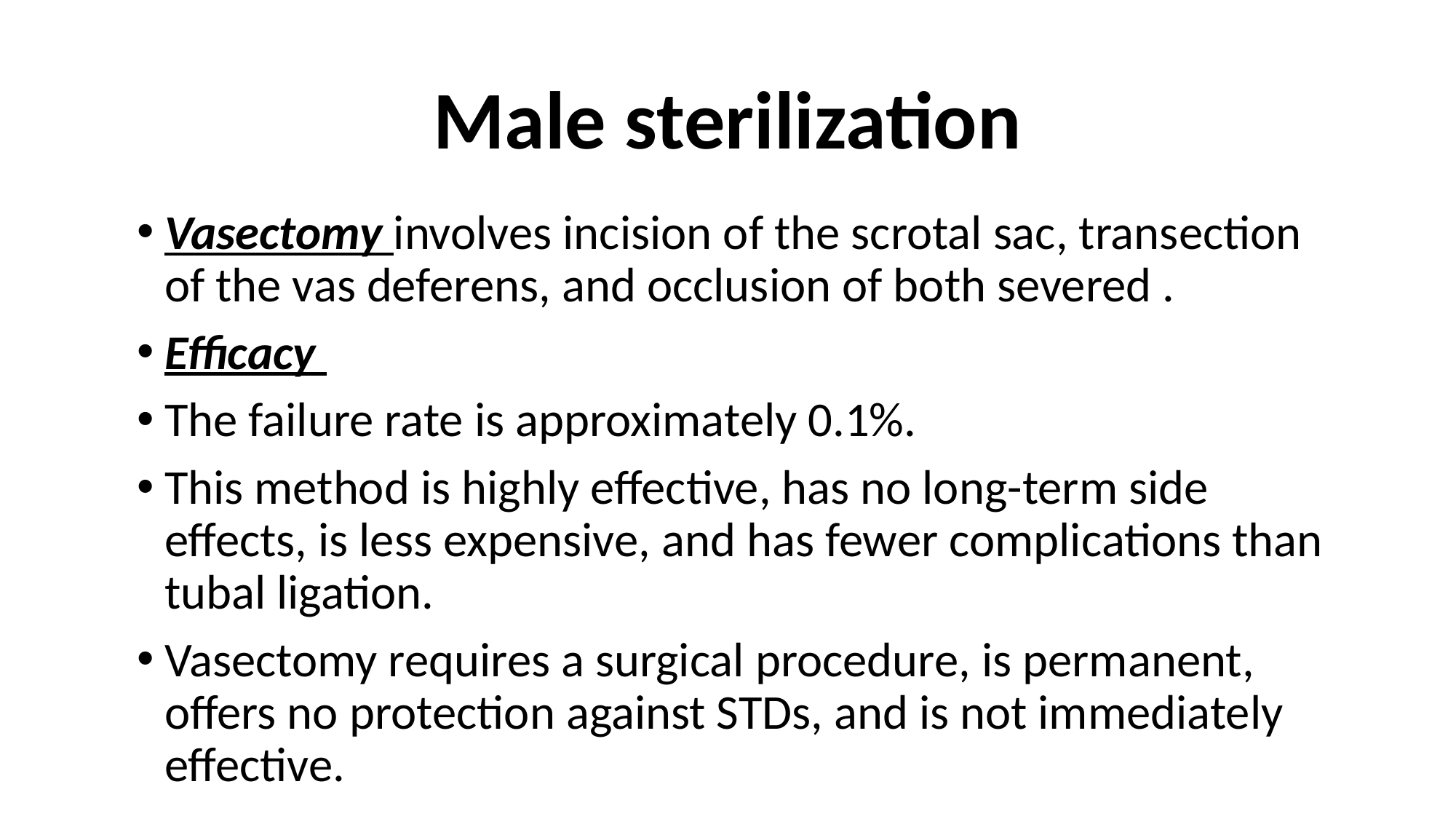

# Male sterilization
Vasectomy involves incision of the scrotal sac, transection of the vas deferens, and occlusion of both severed .
Efficacy
The failure rate is approximately 0.1%.
This method is highly effective, has no long-term side effects, is less expensive, and has fewer complications than tubal ligation.
Vasectomy requires a surgical procedure, is permanent, offers no protection against STDs, and is not immediately effective.